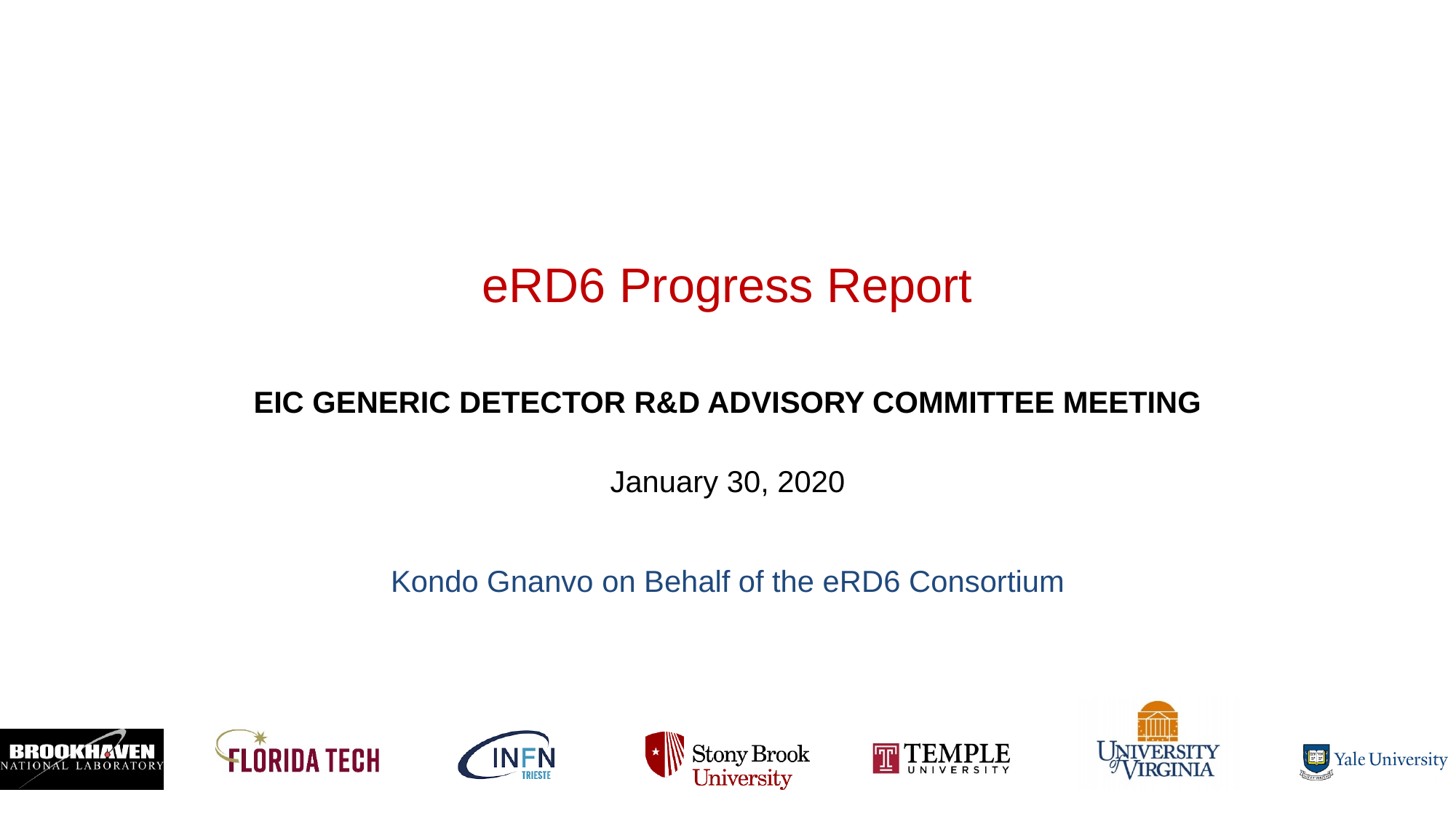

eRD6 Progress Report

EIC GENERIC DETECTOR R&D ADVISORY COMMITTEE MEETING
January 30, 2020
Kondo Gnanvo on Behalf of the eRD6 Consortium